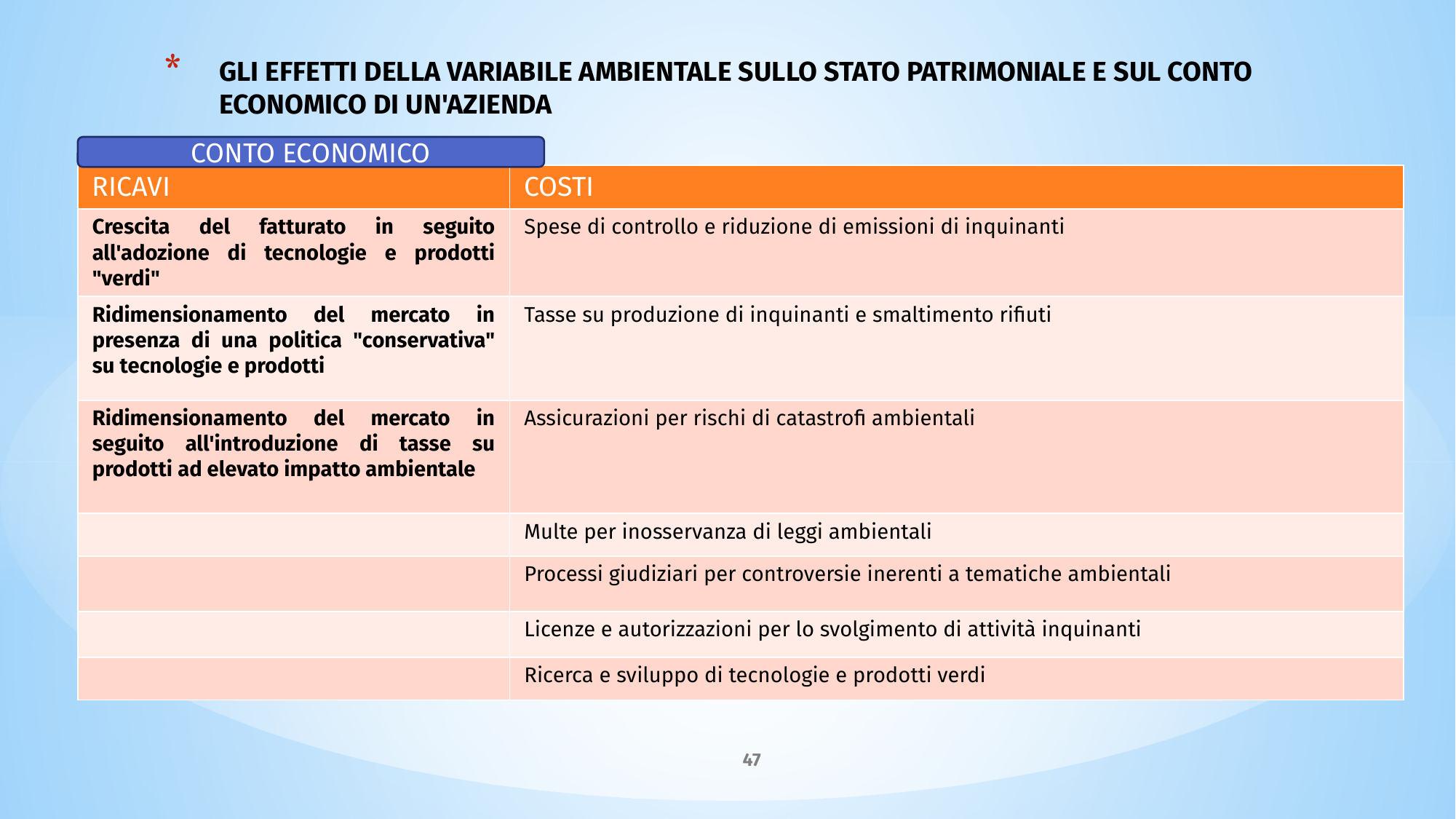

# GLI EFFETTI DELLA VARIABILE AMBIENTALE SULLO STATO PATRIMONIALE E SUL CONTO ECONOMICO DI UN'AZIENDA
CONTO ECONOMICO
| RICAVI | COSTI |
| --- | --- |
| Crescita del fatturato in seguito all'adozione di tecnologie e prodotti "verdi" | Spese di controllo e riduzione di emissioni di inquinanti |
| Ridimensionamento del mercato in presenza di una politica "conservativa" su tecnologie e prodotti | Tasse su produzione di inquinanti e smaltimento rifiuti |
| Ridimensionamento del mercato in seguito all'introduzione di tasse su prodotti ad elevato impatto ambientale | Assicurazioni per rischi di catastrofi ambientali |
|  | Multe per inosservanza di leggi ambientali |
|  | Processi giudiziari per controversie inerenti a tematiche ambientali |
|  | Licenze e autorizzazioni per lo svolgimento di attività inquinanti |
|  | Ricerca e sviluppo di tecnologie e prodotti verdi |
47